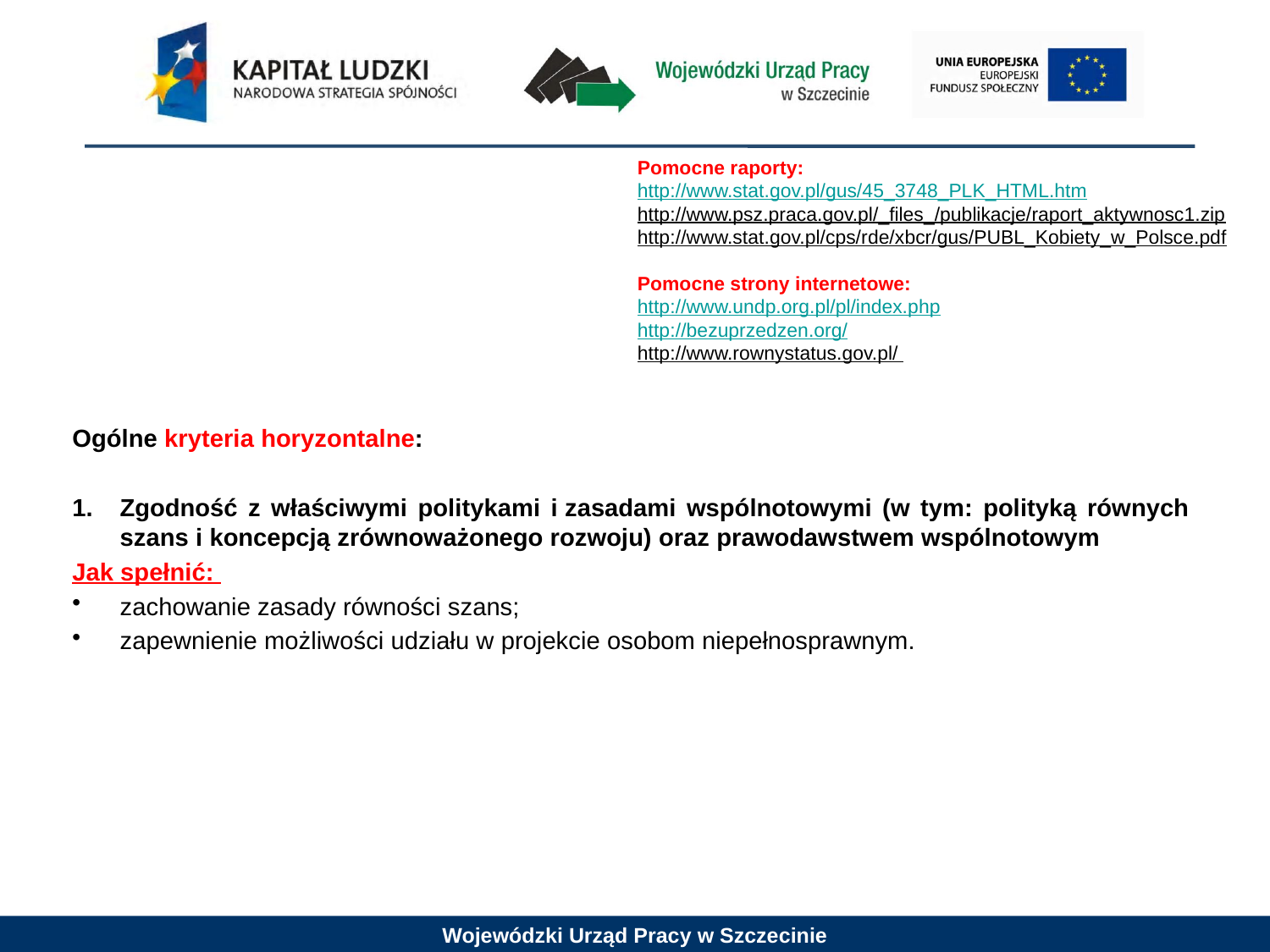

Pomocne raporty:
http://www.stat.gov.pl/gus/45_3748_PLK_HTML.htm
http://www.psz.praca.gov.pl/_files_/publikacje/raport_aktywnosc1.zip
http://www.stat.gov.pl/cps/rde/xbcr/gus/PUBL_Kobiety_w_Polsce.pdf

Pomocne strony internetowe:
http://www.undp.org.pl/pl/index.php
http://bezuprzedzen.org/
http://www.rownystatus.gov.pl/

Ogólne kryteria horyzontalne:

Zgodność z właściwymi politykami i zasadami wspólnotowymi (w tym: polityką równych szans i koncepcją zrównoważonego rozwoju) oraz prawodawstwem wspólnotowym
Jak spełnić:
zachowanie zasady równości szans;
zapewnienie możliwości udziału w projekcie osobom niepełnosprawnym.